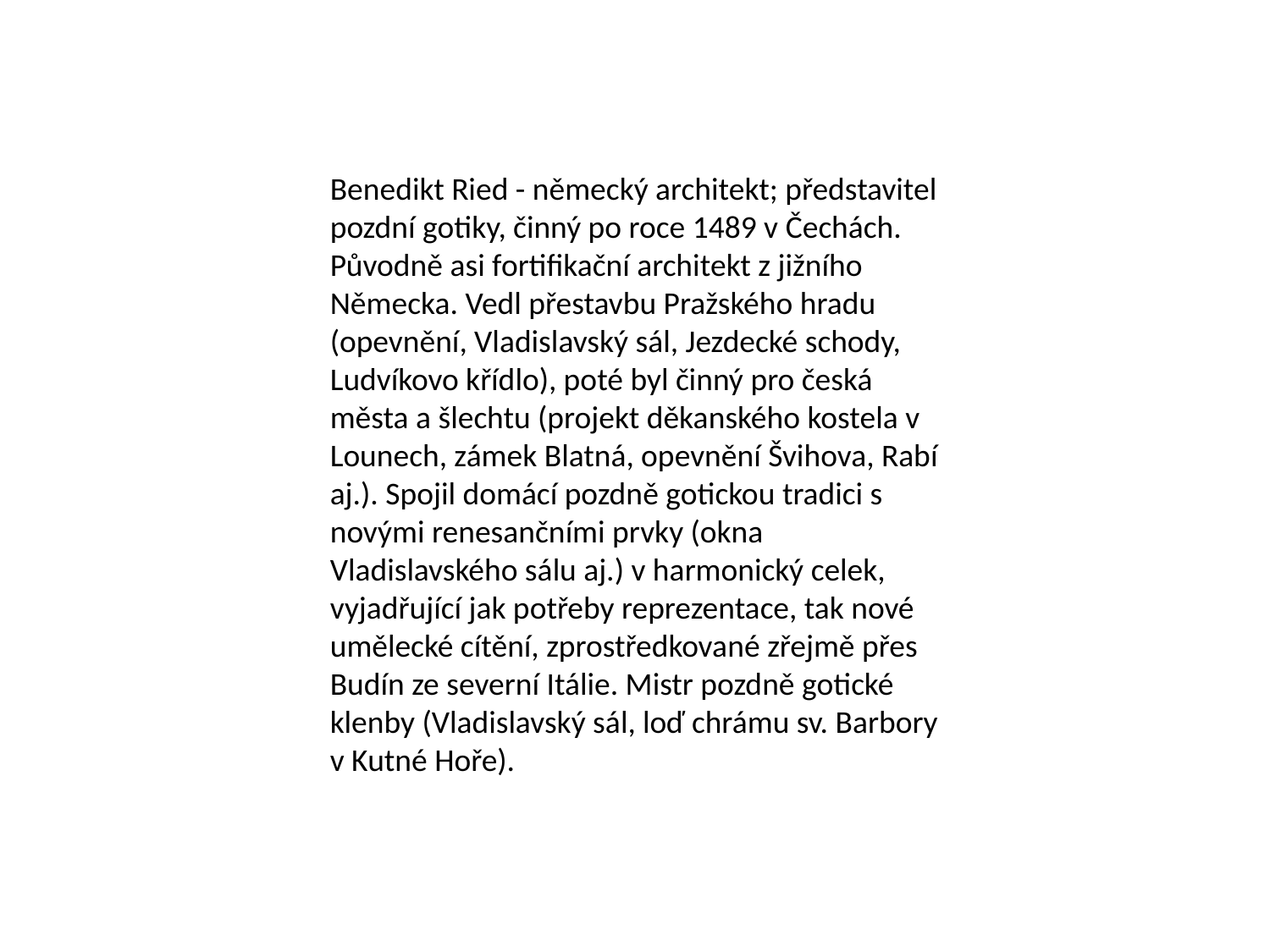

Benedikt Ried - německý architekt; představitel pozdní gotiky, činný po roce 1489 v Čechách. Původně asi fortifikační architekt z jižního Německa. Vedl přestavbu Pražského hradu (opevnění, Vladislavský sál, Jezdecké schody, Ludvíkovo křídlo), poté byl činný pro česká města a šlechtu (projekt děkanského kostela v Lounech, zámek Blatná, opevnění Švihova, Rabí aj.). Spojil domácí pozdně gotickou tradici s novými renesančními prvky (okna Vladislavského sálu aj.) v harmonický celek, vyjadřující jak potřeby reprezentace, tak nové umělecké cítění, zprostředkované zřejmě přes Budín ze severní Itálie. Mistr pozdně gotické klenby (Vladislavský sál, loď chrámu sv. Barbory v Kutné Hoře).